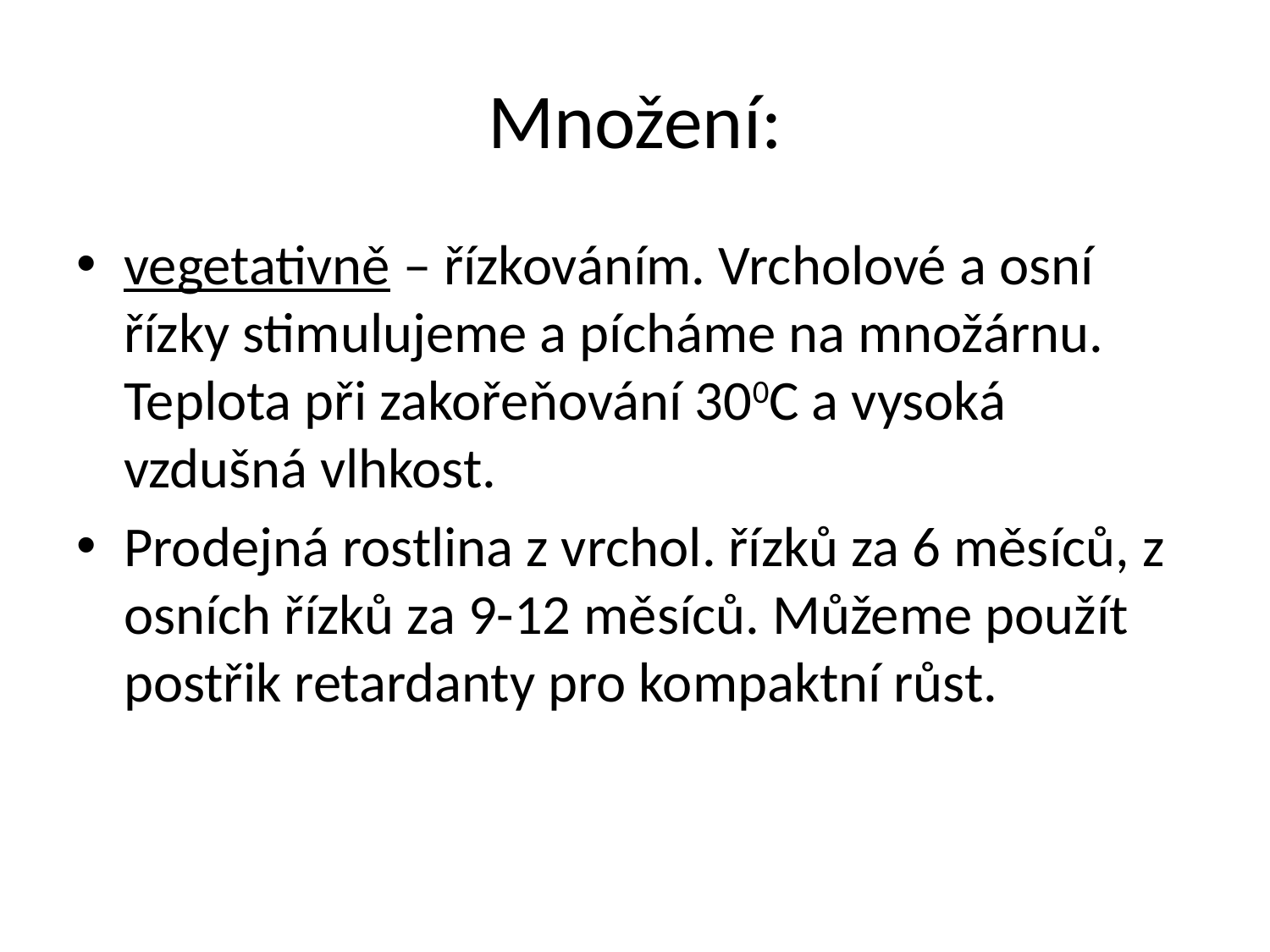

# Množení:
vegetativně – řízkováním. Vrcholové a osní řízky stimulujeme a pícháme na množárnu. Teplota při zakořeňování 300C a vysoká vzdušná vlhkost.
Prodejná rostlina z vrchol. řízků za 6 měsíců, z osních řízků za 9-12 měsíců. Můžeme použít postřik retardanty pro kompaktní růst.